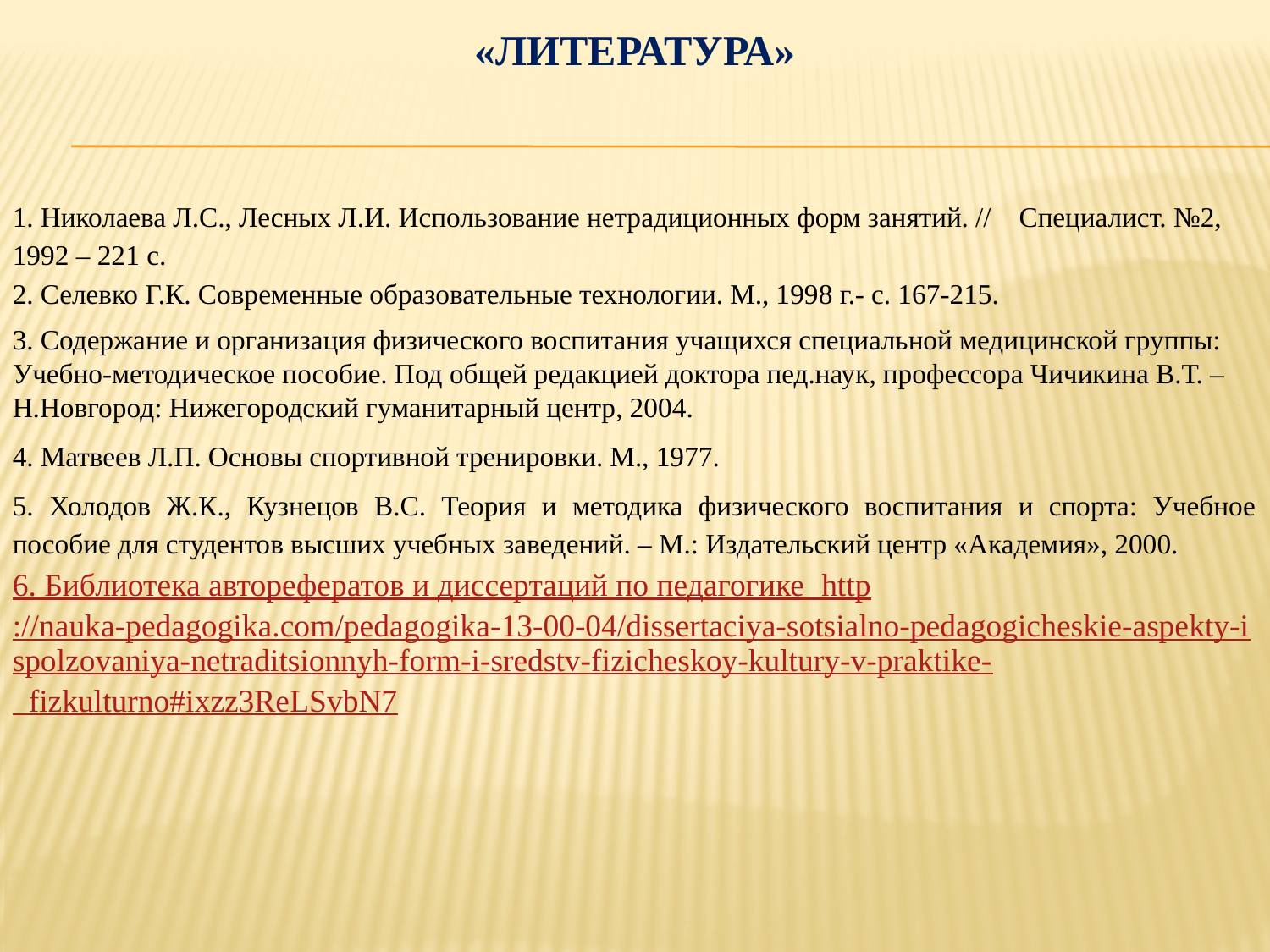

# «Литература»

1. Николаева Л.С., Лесных Л.И. Использование нетрадиционных форм занятий. //    Специалист. №2, 1992 – 221 c.
2. Селевко Г.К. Современные образовательные технологии. М., 1998 г.- c. 167-215.
3. Содержание и организация физического воспитания учащихся специальной медицинской группы: Учебно-методическое пособие. Под общей редакцией доктора пед.наук, профессора Чичикина В.Т. – Н.Новгород: Нижегородский гуманитарный центр, 2004.
4. Матвеев Л.П. Основы спортивной тренировки. М., 1977.
5. Холодов Ж.К., Кузнецов В.С. Теория и методика физического воспитания и спорта: Учебное пособие для студентов высших учебных заведений. – М.: Издательский центр «Академия», 2000.
6. Библиотека авторефератов и диссертаций по педагогике  http://nauka-pedagogika.com/pedagogika-13-00-04/dissertaciya-sotsialno-pedagogicheskie-aspekty-ispolzovaniya-netraditsionnyh-form-i-sredstv-fizicheskoy-kultury-v-praktike-  fizkulturno#ixzz3ReLSvbN7